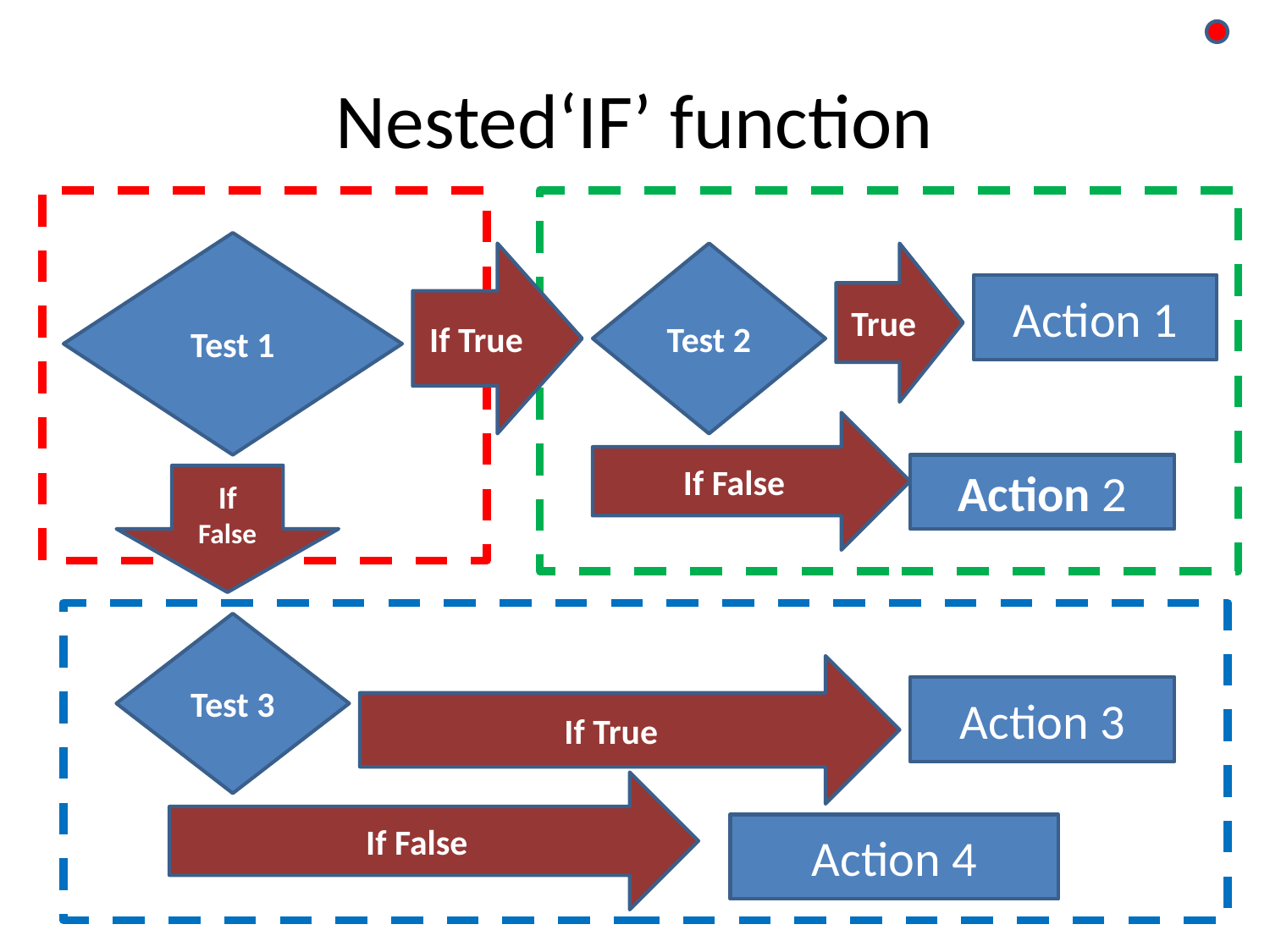

# Nested‘IF’ function

Test 1
If True
Test 2
True
Action 1
If False
Action 2
If
False

Test 3
If True
Action 3
If False
Action 4